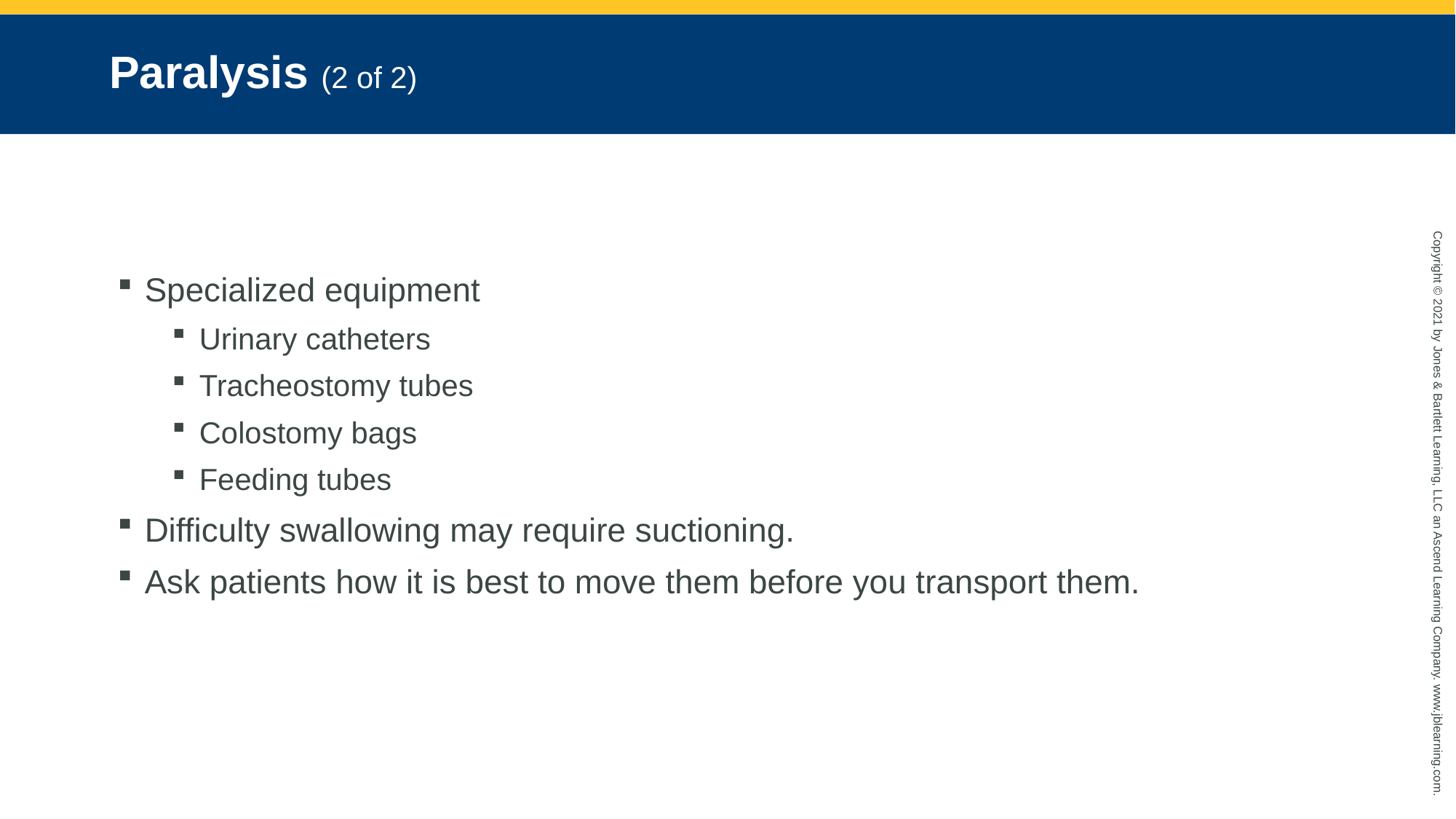

# Paralysis (2 of 2)
Specialized equipment
Urinary catheters
Tracheostomy tubes
Colostomy bags
Feeding tubes
Difficulty swallowing may require suctioning.
Ask patients how it is best to move them before you transport them.